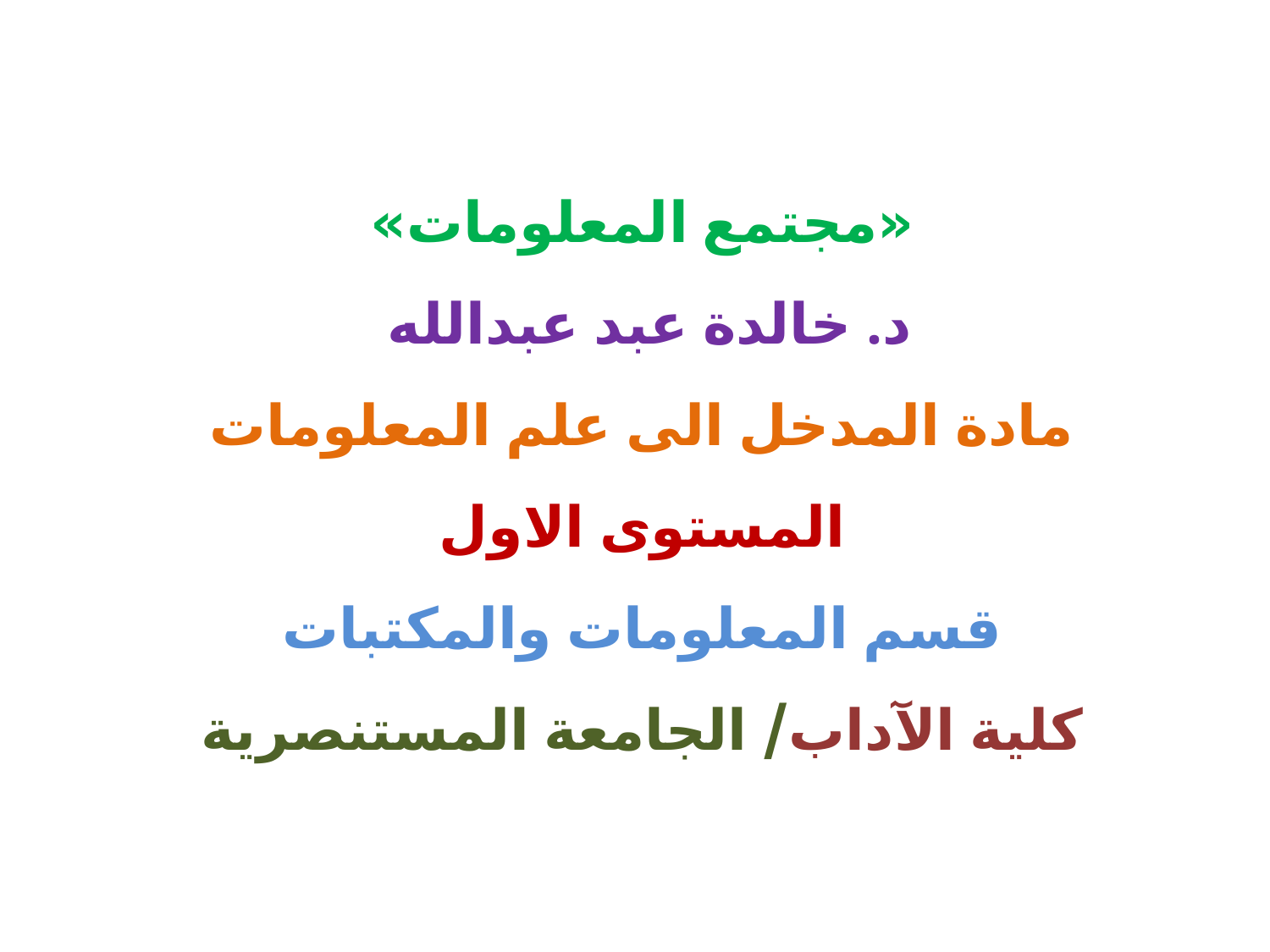

«مجتمع المعلومات»
د. خالدة عبد عبدالله
مادة المدخل الى علم المعلومات
المستوى الاول
قسم المعلومات والمكتبات
كلية الآداب/ الجامعة المستنصرية